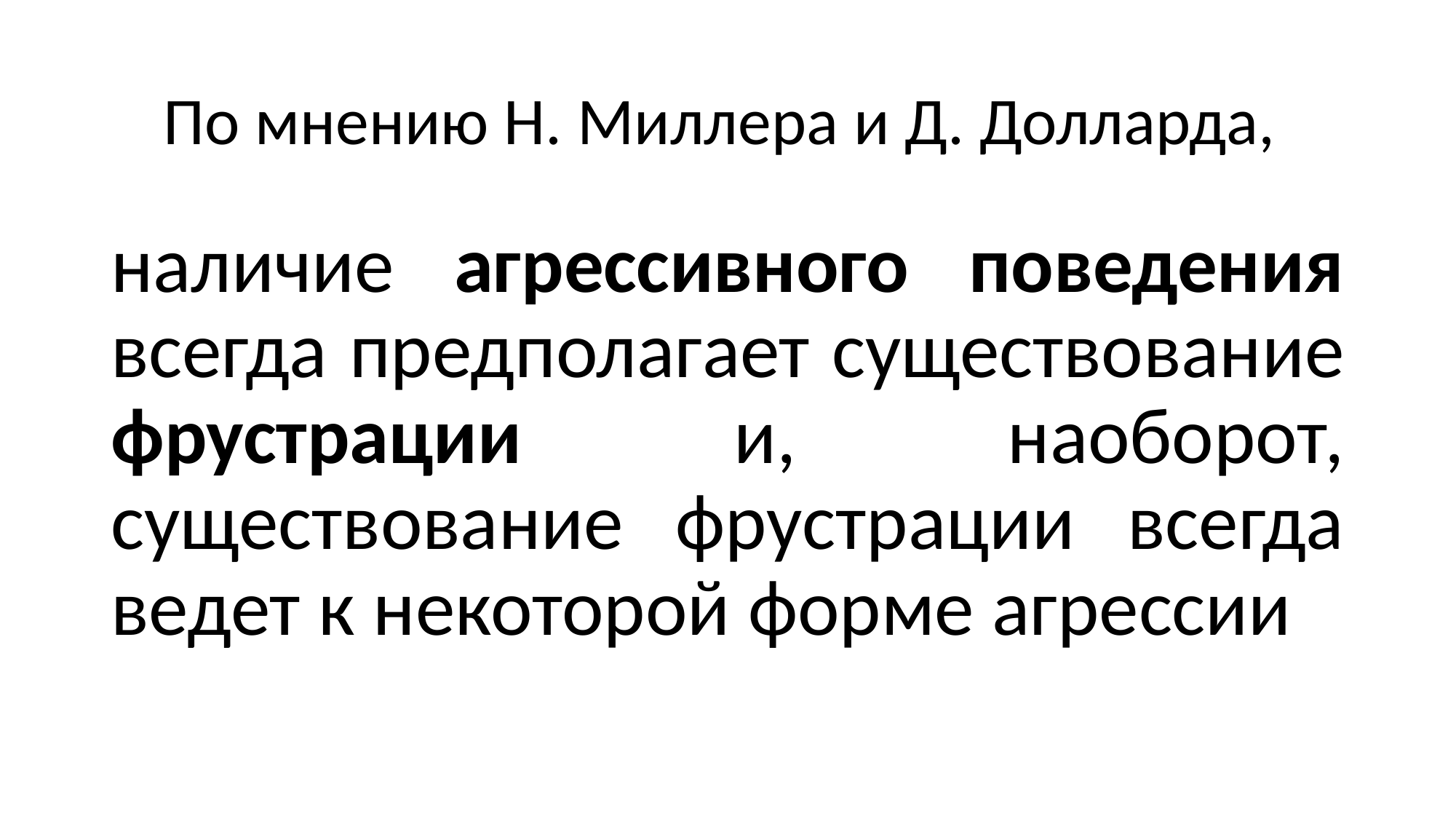

# По мнению Н. Миллера и Д. Долларда,
наличие агрессивного поведения всегда предполагает существование фрустрации и, наоборот, существование фрустрации всегда ведет к некоторой форме агрессии